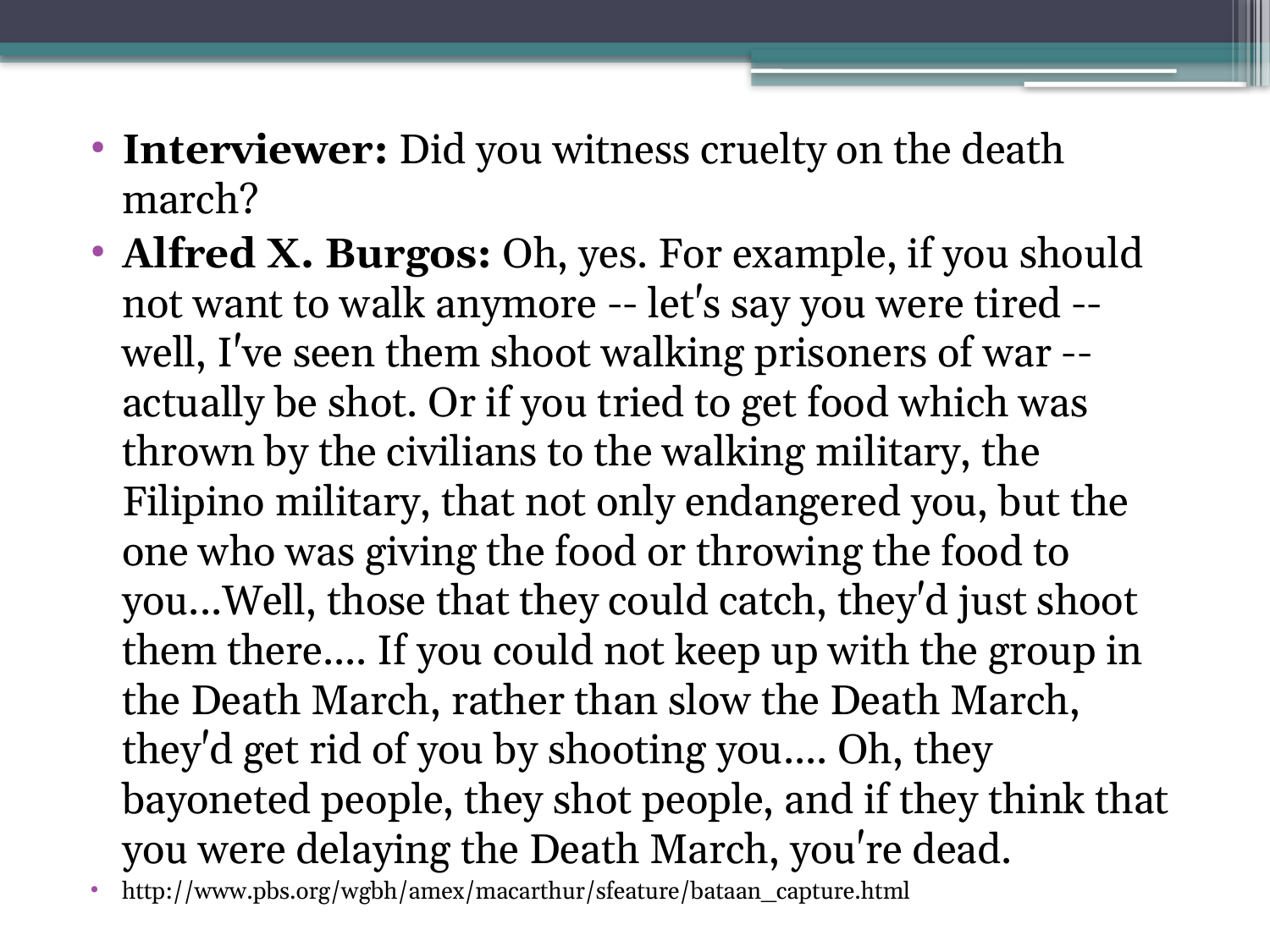

#
Interviewer: Did you witness cruelty on the death march?
Alfred X. Burgos: Oh, yes. For example, if you should not want to walk anymore -- let's say you were tired -- well, I've seen them shoot walking prisoners of war -- actually be shot. Or if you tried to get food which was thrown by the civilians to the walking military, the Filipino military, that not only endangered you, but the one who was giving the food or throwing the food to you...Well, those that they could catch, they'd just shoot them there.... If you could not keep up with the group in the Death March, rather than slow the Death March, they'd get rid of you by shooting you.... Oh, they bayoneted people, they shot people, and if they think that you were delaying the Death March, you're dead.
http://www.pbs.org/wgbh/amex/macarthur/sfeature/bataan_capture.html